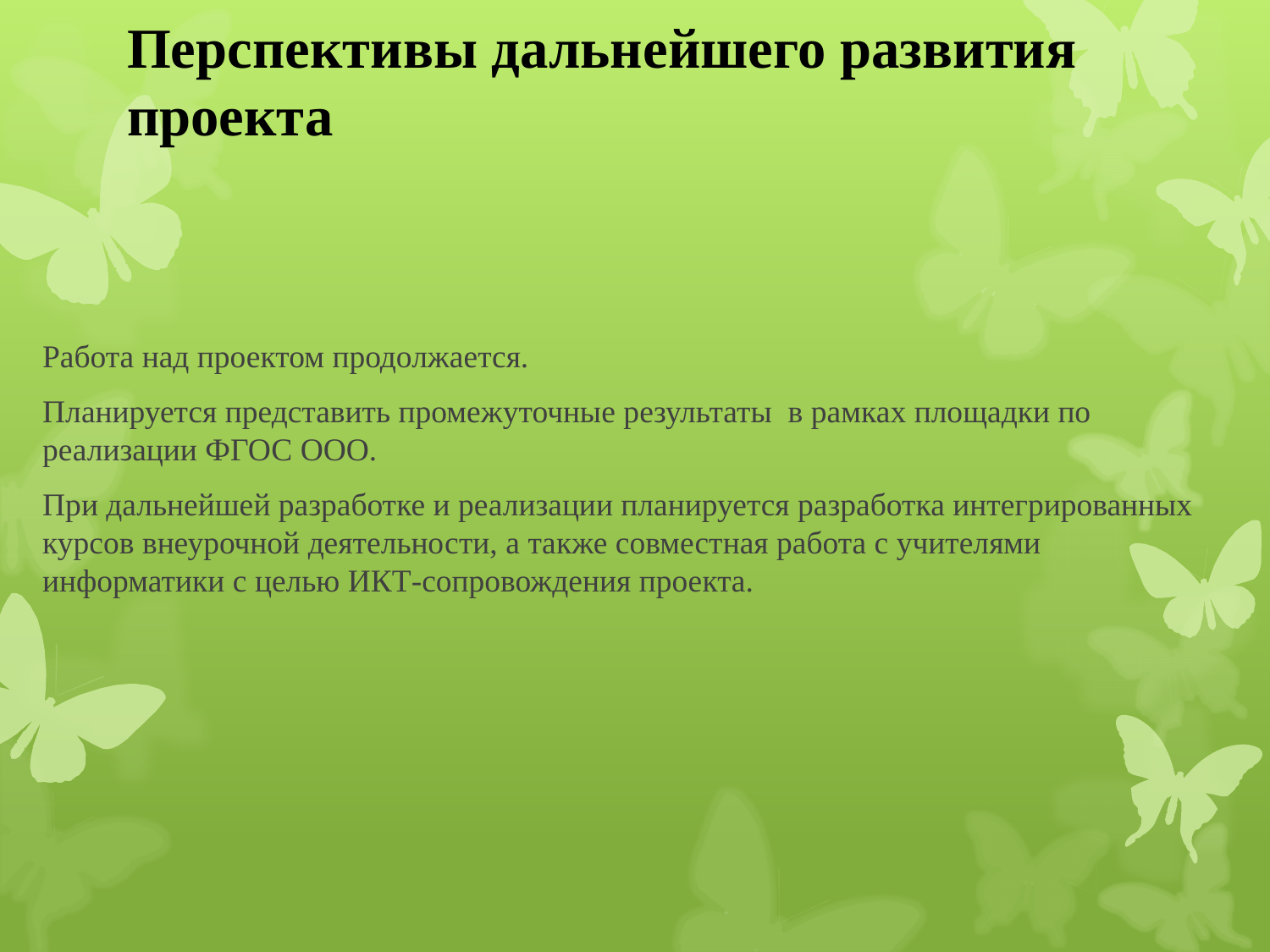

# Перспективы дальнейшего развития проекта
Работа над проектом продолжается.
Планируется представить промежуточные результаты  в рамках площадки по реализации ФГОС ООО.
При дальнейшей разработке и реализации планируется разработка интегрированных курсов внеурочной деятельности, а также совместная работа с учителями информатики с целью ИКТ-сопровождения проекта.